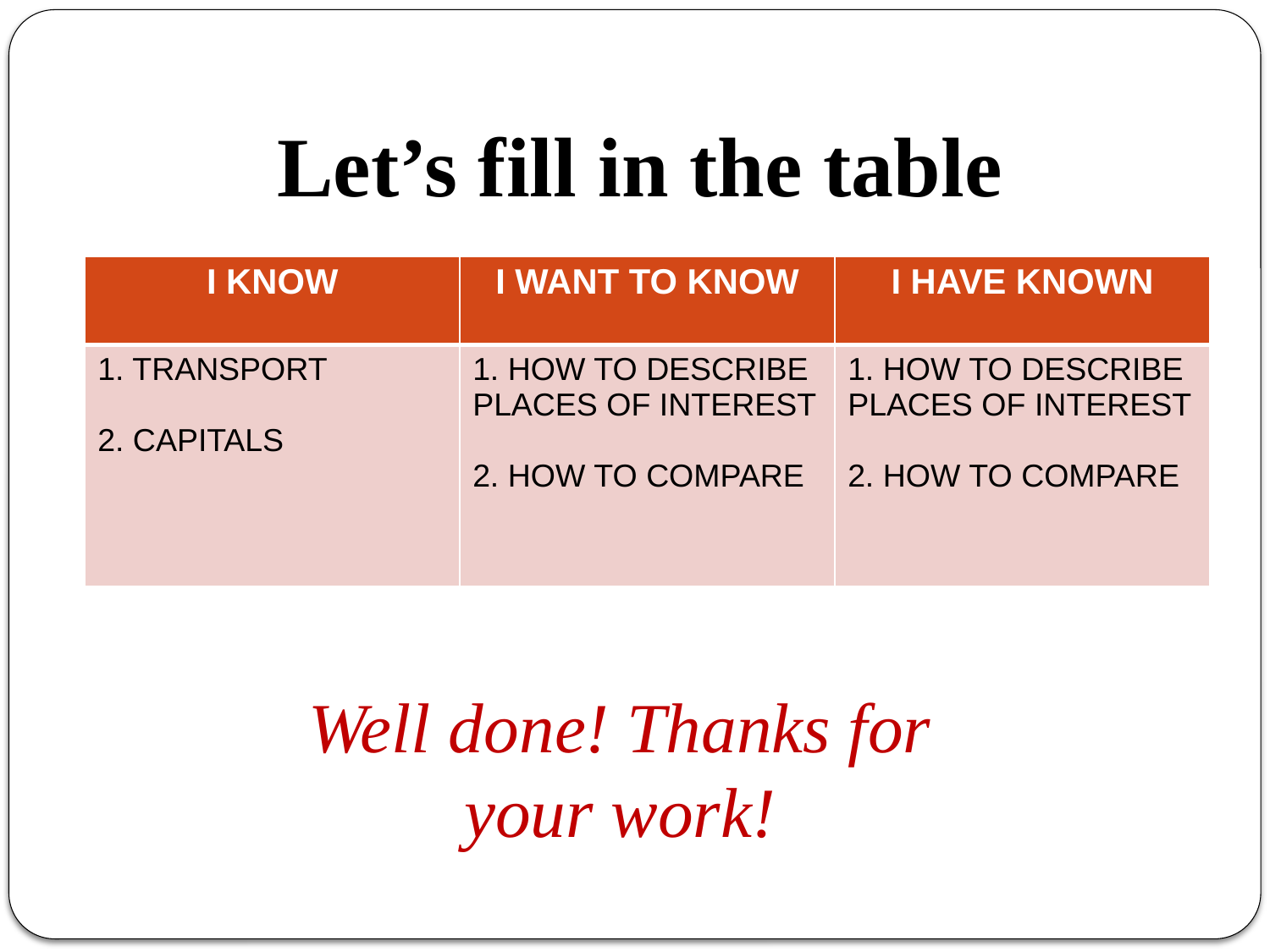

Let’s fill in the table

| I KNOW | I WANT TO KNOW | I HAVE KNOWN |
| --- | --- | --- |
| 1. TRANSPORT 2. CAPITALS | 1. HOW TO DESCRIBE PLACES OF INTEREST 2. HOW TO COMPARE | 1. HOW TO DESCRIBE PLACES OF INTEREST 2. HOW TO COMPARE |
Well done! Thanks for your work!